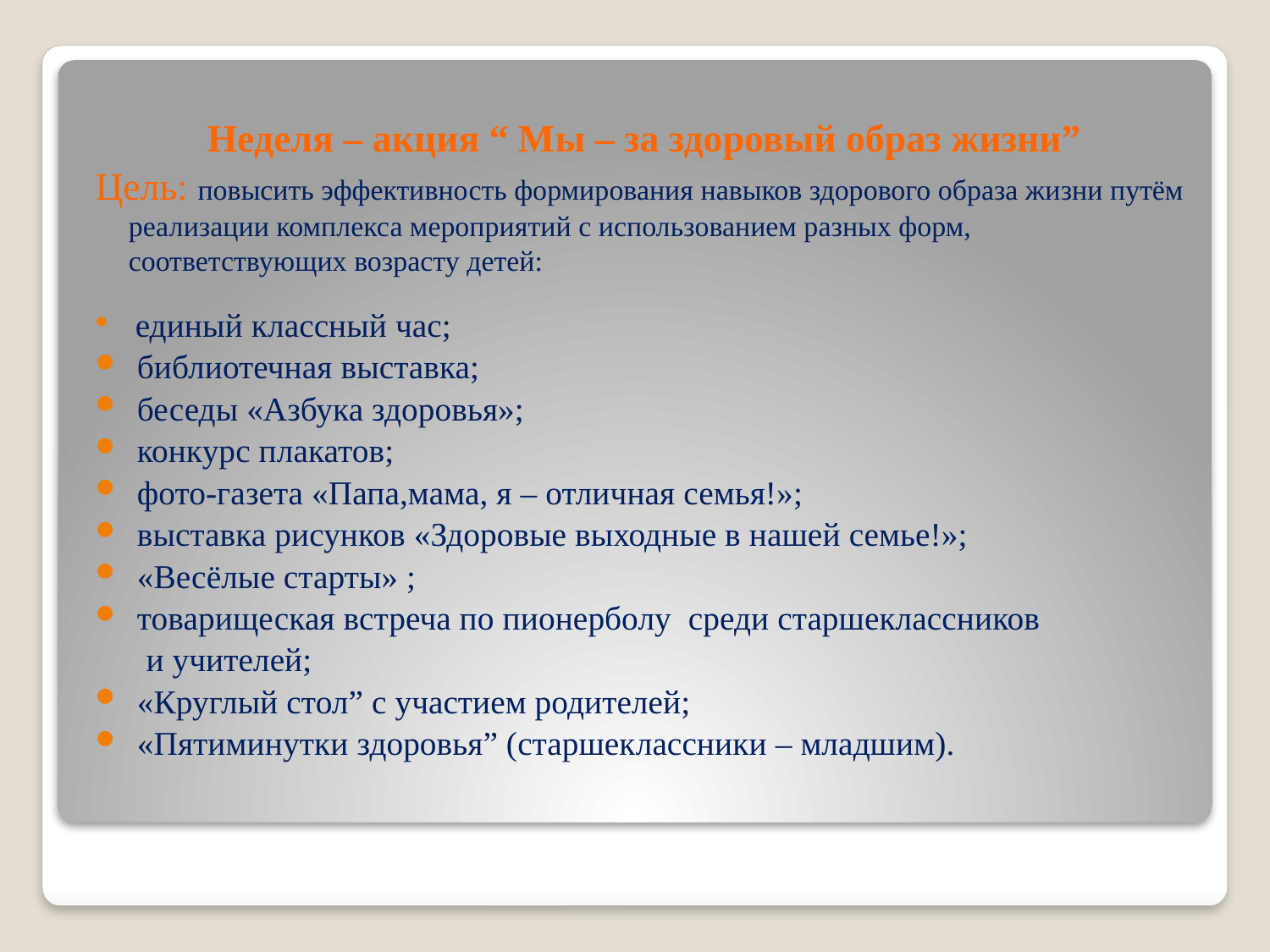

Неделя – акция “ Мы – за здоровый образ жизни”
Цель: повысить эффективность формирования навыков здорового образа жизни путём реализации комплекса мероприятий с использованием разных форм, соответствующих возрасту детей:

 единый классный час;
 библиотечная выставка;
 беседы «Азбука здоровья»;
 конкурс плакатов;
 фото-газета «Папа,мама, я – отличная семья!»;
 выставка рисунков «Здоровые выходные в нашей семье!»;
 «Весёлые старты» ;
 товарищеская встреча по пионерболу  среди старшеклассников
      и учителей;
 «Круглый стол” с участием родителей;
 «Пятиминутки здоровья” (старшеклассники – младшим).

#